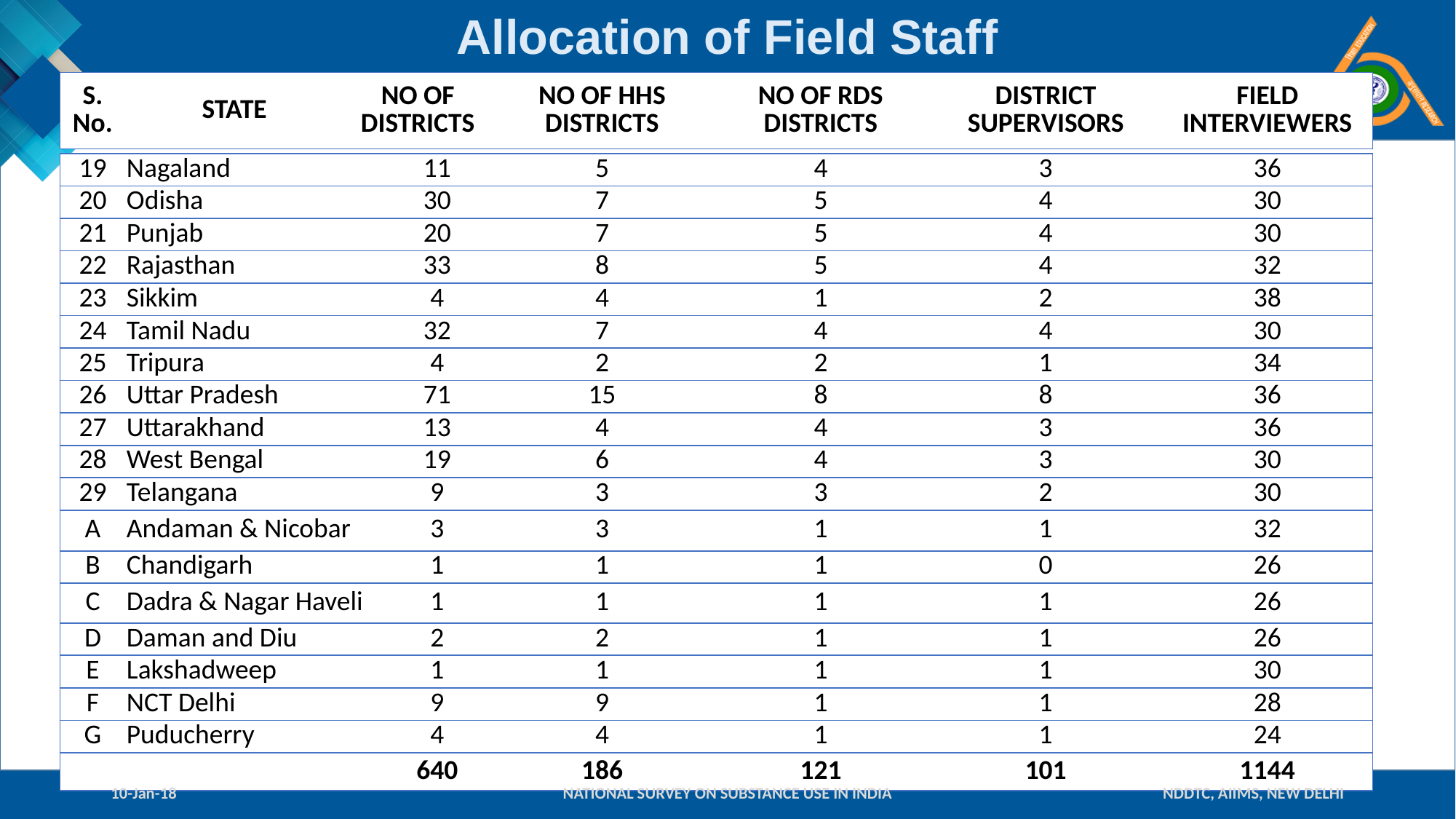

# Allocation of Field Staff
| S. No. | STATE | NO OF DISTRICTS | NO OF HHS DISTRICTS | NO OF RDS DISTRICTS | DISTRICT SUPERVISORS | FIELD INTERVIEWERS |
| --- | --- | --- | --- | --- | --- | --- |
| 19 | Nagaland | 11 | 5 | 4 | 3 | 36 |
| --- | --- | --- | --- | --- | --- | --- |
| 20 | Odisha | 30 | 7 | 5 | 4 | 30 |
| 21 | Punjab | 20 | 7 | 5 | 4 | 30 |
| 22 | Rajasthan | 33 | 8 | 5 | 4 | 32 |
| 23 | Sikkim | 4 | 4 | 1 | 2 | 38 |
| 24 | Tamil Nadu | 32 | 7 | 4 | 4 | 30 |
| 25 | Tripura | 4 | 2 | 2 | 1 | 34 |
| 26 | Uttar Pradesh | 71 | 15 | 8 | 8 | 36 |
| 27 | Uttarakhand | 13 | 4 | 4 | 3 | 36 |
| 28 | West Bengal | 19 | 6 | 4 | 3 | 30 |
| 29 | Telangana | 9 | 3 | 3 | 2 | 30 |
| A | Andaman & Nicobar | 3 | 3 | 1 | 1 | 32 |
| B | Chandigarh | 1 | 1 | 1 | 0 | 26 |
| C | Dadra & Nagar Haveli | 1 | 1 | 1 | 1 | 26 |
| D | Daman and Diu | 2 | 2 | 1 | 1 | 26 |
| E | Lakshadweep | 1 | 1 | 1 | 1 | 30 |
| F | NCT Delhi | 9 | 9 | 1 | 1 | 28 |
| G | Puducherry | 4 | 4 | 1 | 1 | 24 |
|  |  | 640 | 186 | 121 | 101 | 1144 |
10-Jan-18
NATIONAL SURVEY ON SUBSTANCE USE IN INDIA
NDDTC, AIIMS, NEW DELHI